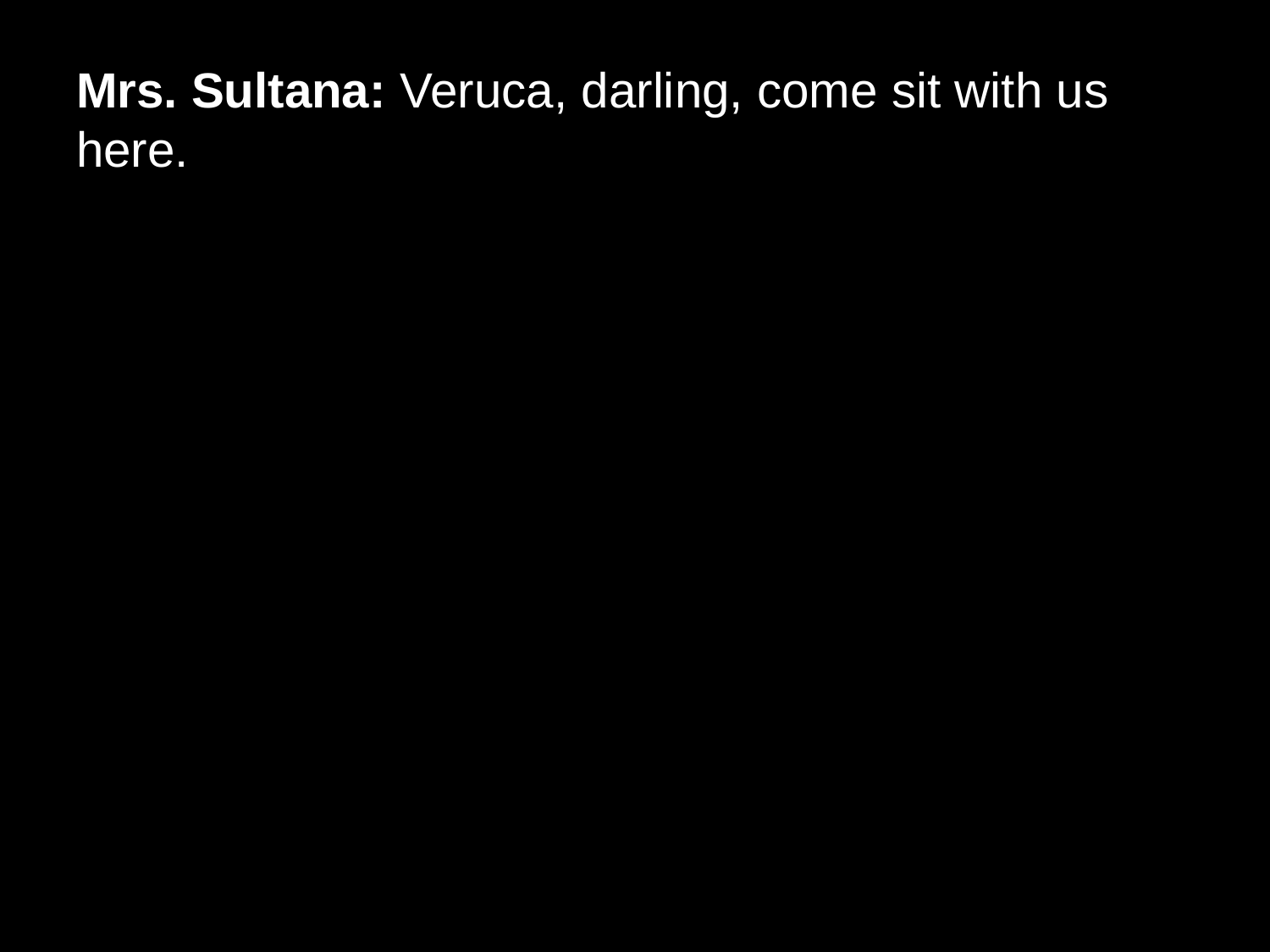

# Mrs. Sultana: Veruca, darling, come sit with us here.